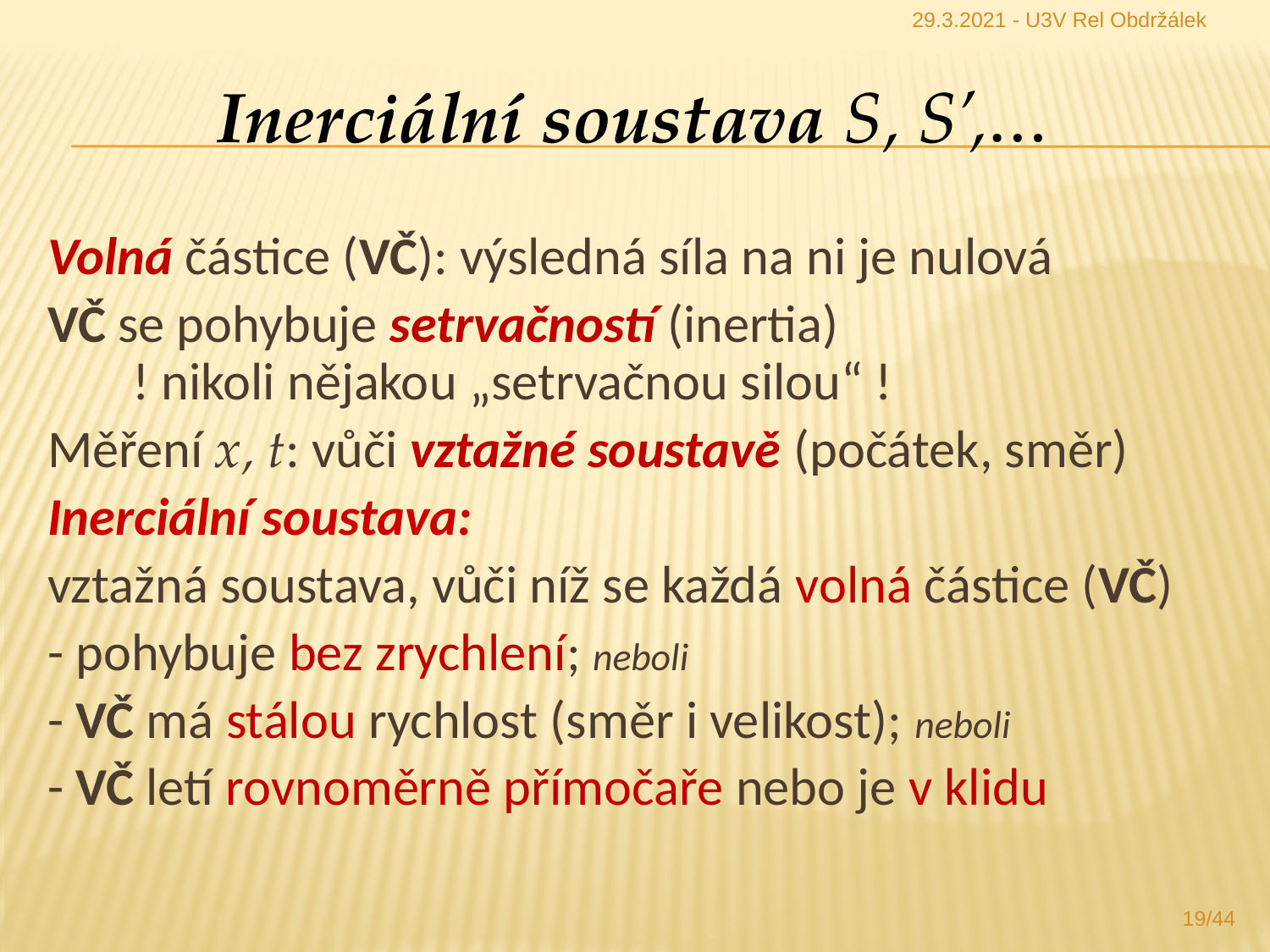

29.3.2021 - U3V Rel Obdržálek

Inerciální soustava S, S’,…

Volná částice (VČ): výsledná síla na ni je nulová
VČ se pohybuje setrvačností (inertia)
! nikoli nějakou „setrvačnou silou“ !
Měření x, t: vůči vztažné soustavě (počátek, směr)
Inerciální soustava:
vztažná soustava, vůči níž se každá volná částice (VČ)
- pohybuje bez zrychlení; neboli
- VČ má stálou rychlost (směr i velikost); neboli
- VČ letí rovnoměrně přímočaře nebo je v klidu

19/44